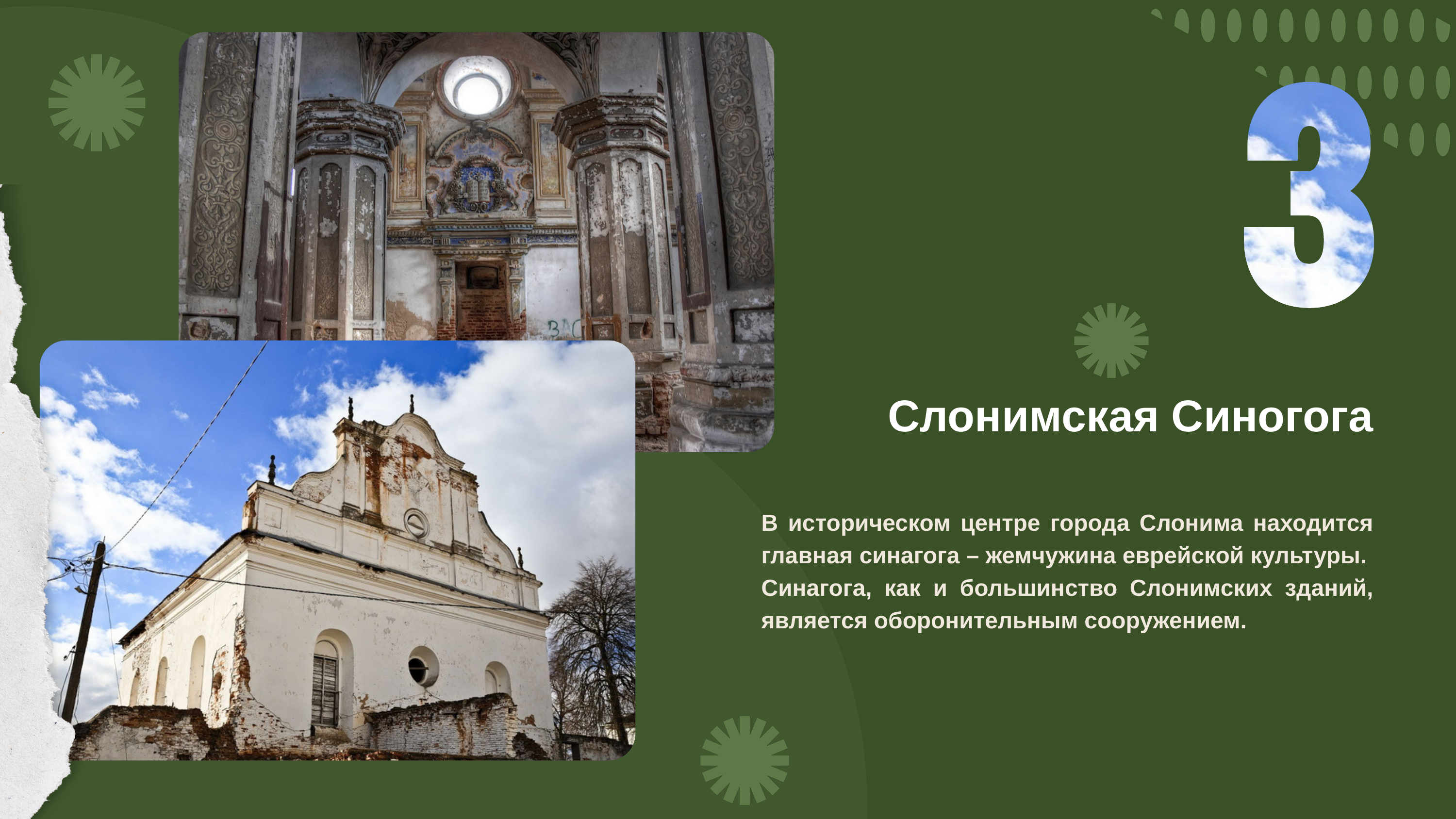

Слонимская Синогога
В историческом центре города Слонима находится главная синагога – жемчужина еврейской культуры.
Синагога, как и большинство Слонимских зданий, является оборонительным сооружением.